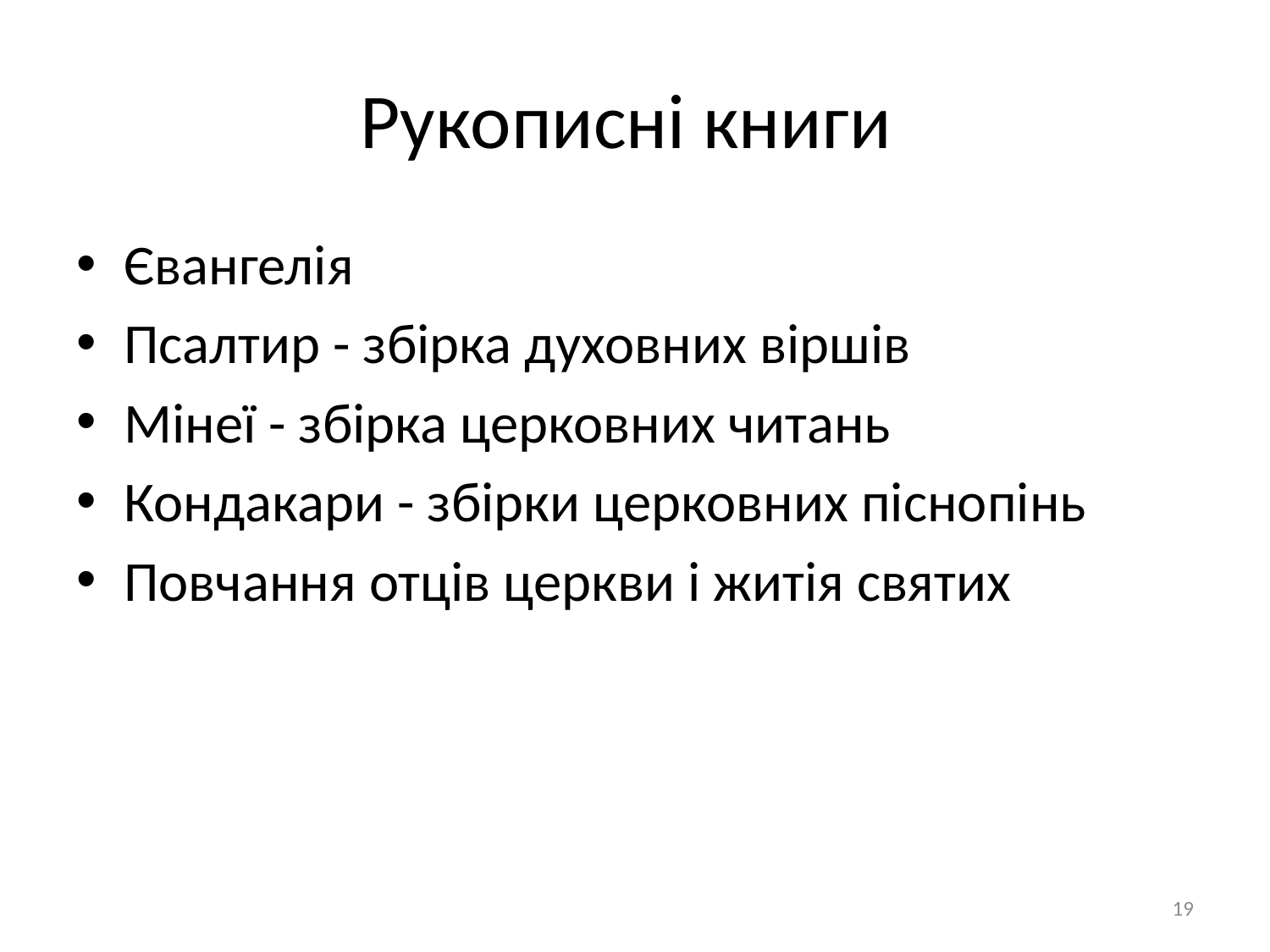

# Рукописні книги
Євангелія
Псалтир - збірка духовних віршів
Мінеї - збірка церковних читань
Кондакари - збірки церковних піснопінь
Повчання отців церкви і житія святих

19